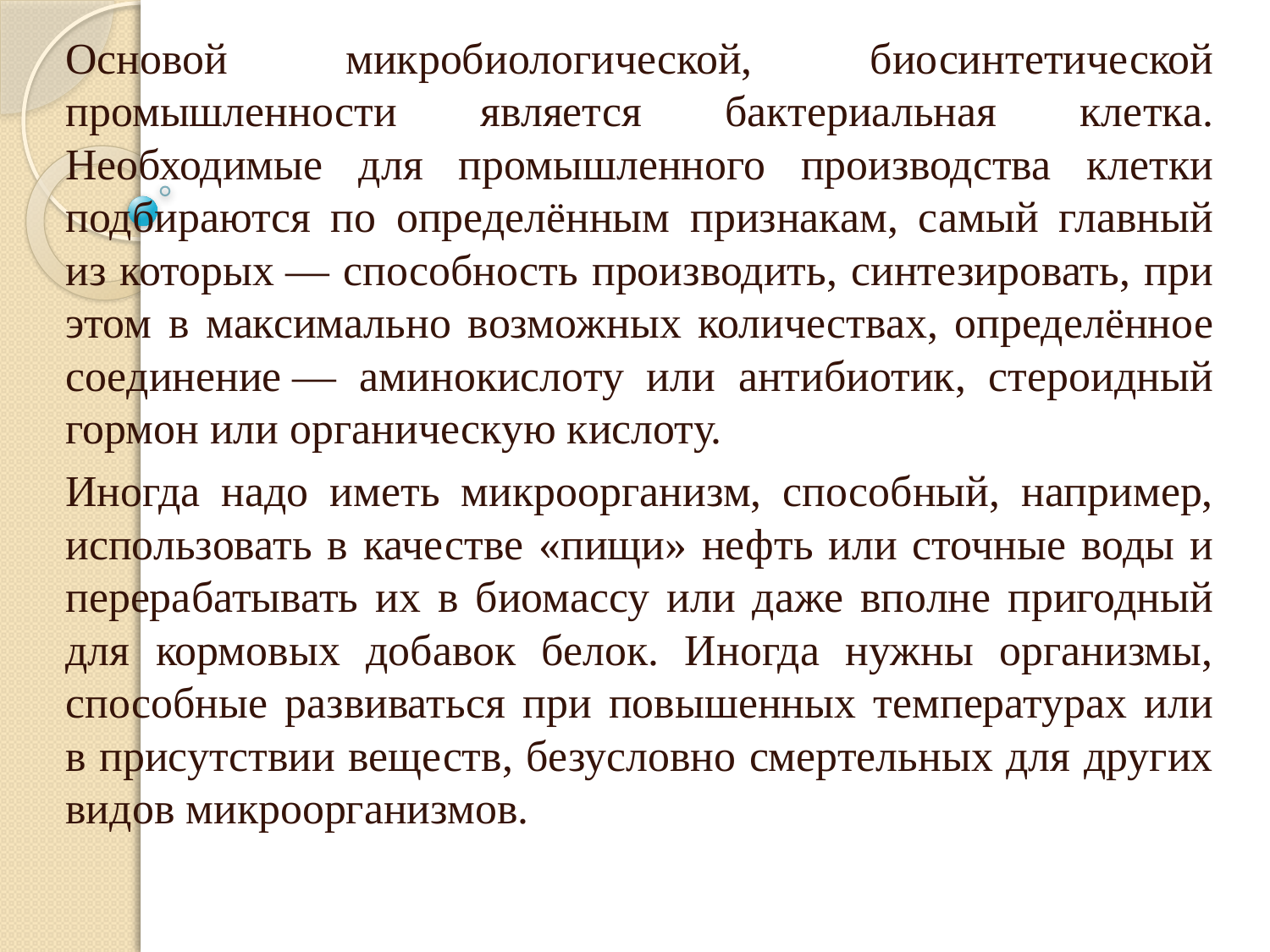

Основой микробиологической, биосинтетической промышленности является бактериальная клетка. Необходимые для промышленного производства клетки подбираются по определённым признакам, самый главный из которых — способность производить, синтезировать, при этом в максимально возможных количествах, определённое соединение — аминокислоту или антибиотик, стероидный гормон или органическую кислоту.
	Иногда надо иметь микроорганизм, способный, например, использовать в качестве «пищи» нефть или сточные воды и перерабатывать их в биомассу или даже вполне пригодный для кормовых добавок белок. Иногда нужны организмы, способные развиваться при повышенных температурах или в присутствии веществ, безусловно смертельных для других видов микроорганизмов.
#